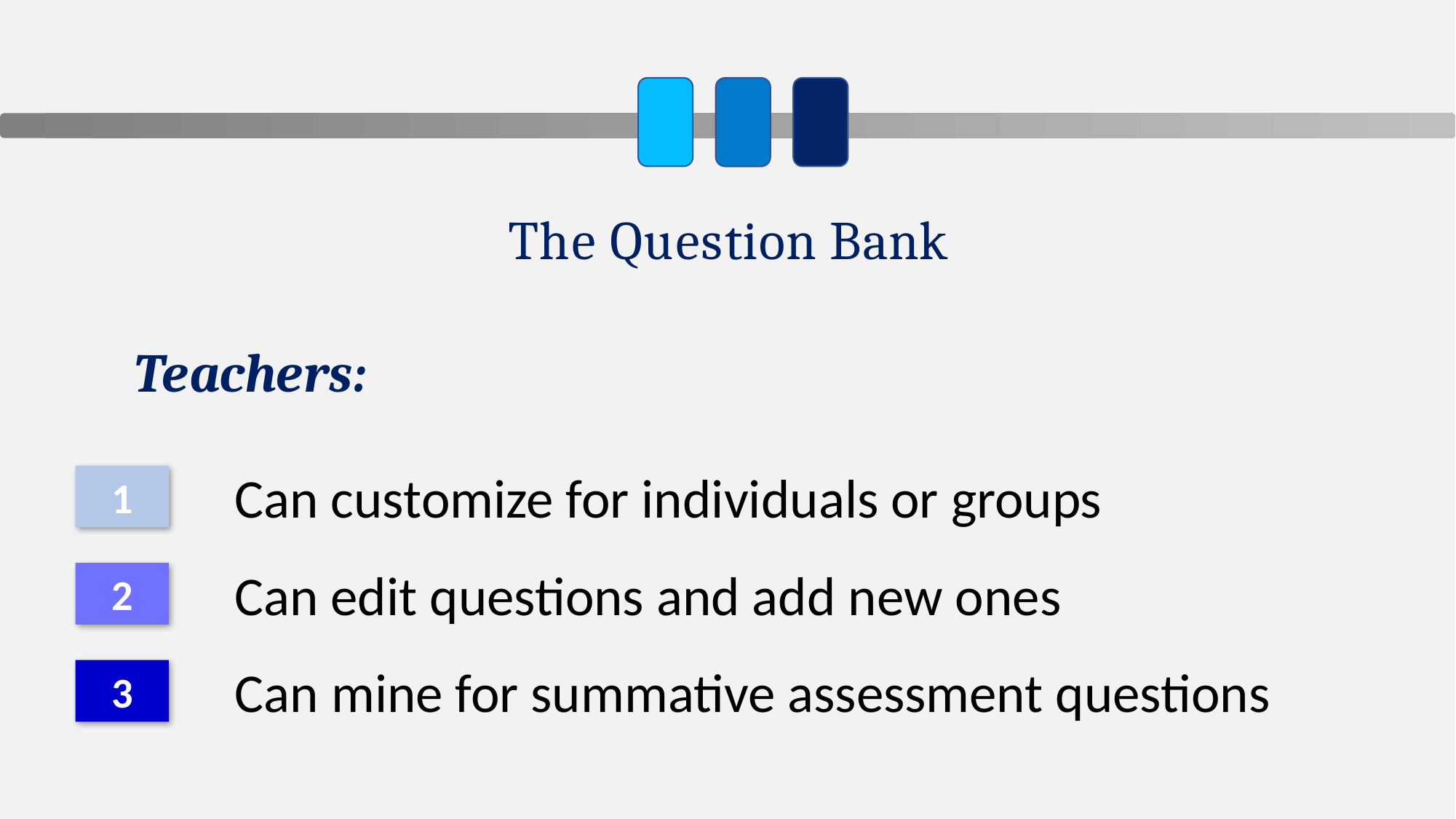

The Question Bank
Teachers:
Can customize for individuals or groups
1
Can edit questions and add new ones
2
Can mine for summative assessment questions
3